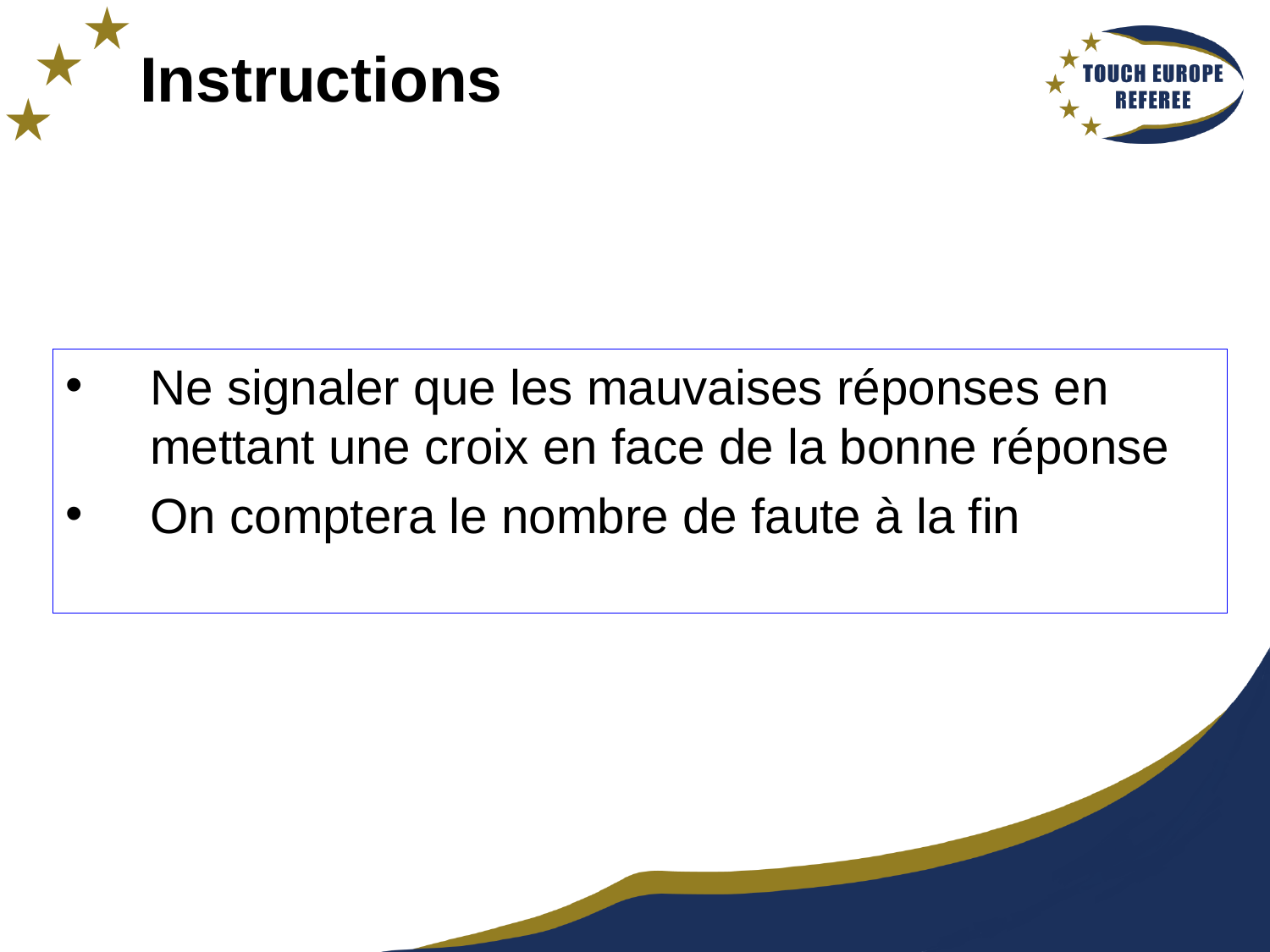

# Instructions
Ne signaler que les mauvaises réponses en mettant une croix en face de la bonne réponse
On comptera le nombre de faute à la fin